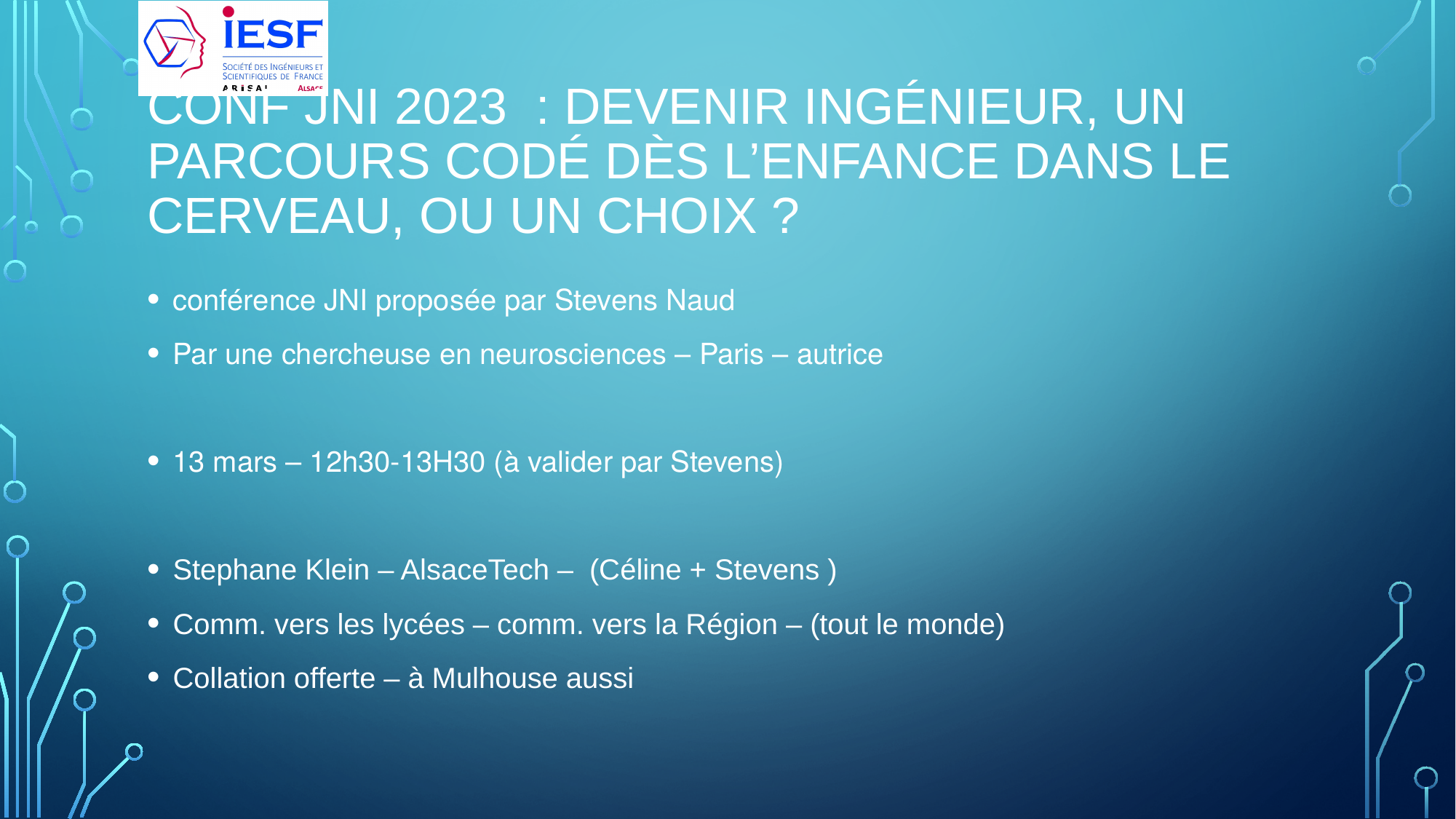

# CONF JNI 2023  : Devenir Ingénieur, un parcours codé dès l’enfance dans le cerveau, ou un choix ?
conférence JNI proposée par Stevens Naud
Par une chercheuse en neurosciences – Paris – autrice

13 mars – 12h30-13H30 (à valider par Stevens)

Stephane Klein – AlsaceTech –  (Céline + Stevens )
Comm. vers les lycées – comm. vers la Région – (tout le monde)
Collation offerte – à Mulhouse aussi